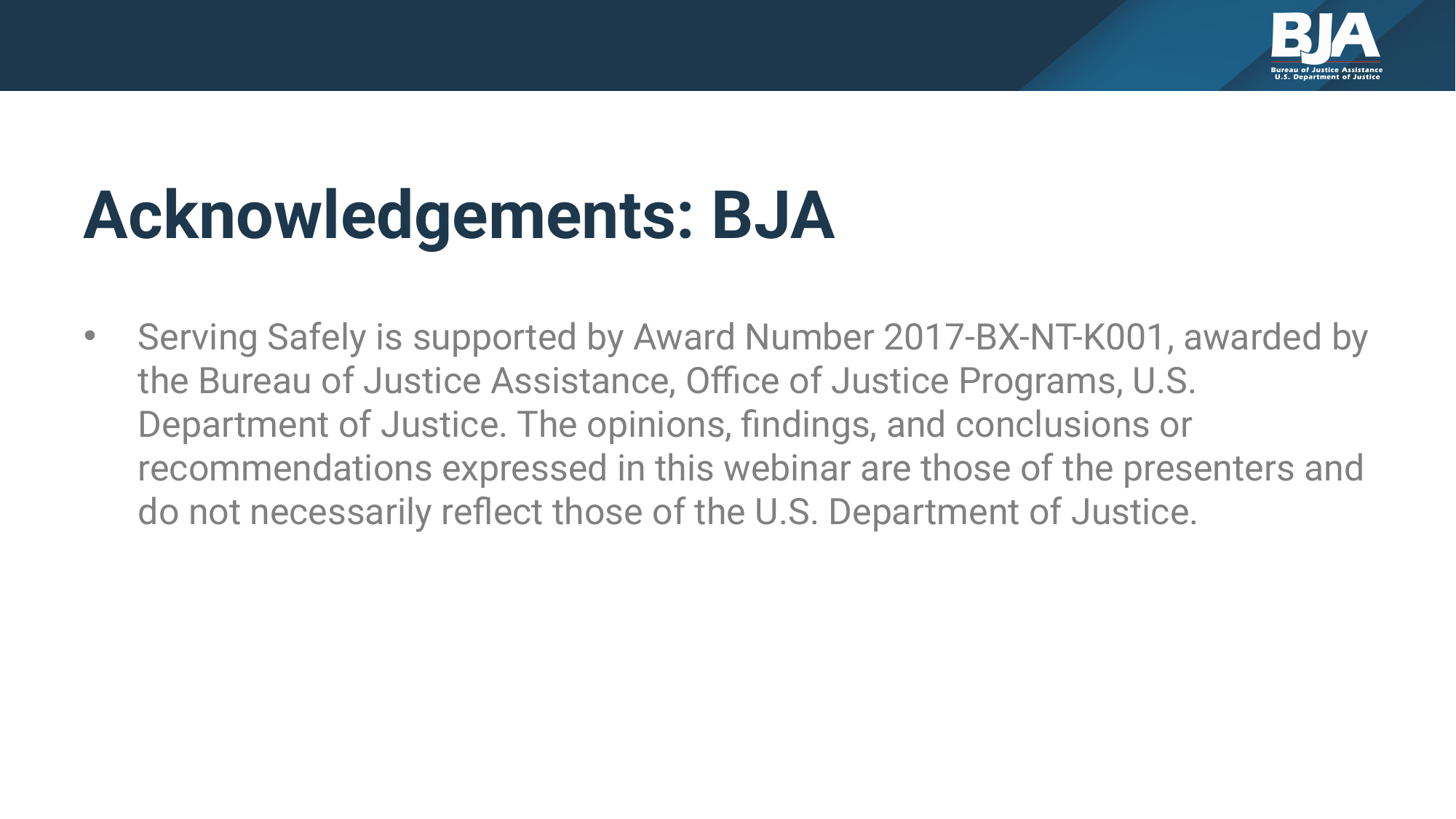

# Acknowledgements: BJA
Serving Safely is supported by Award Number 2017-BX-NT-K001, awarded by the Bureau of Justice Assistance, Office of Justice Programs, U.S. Department of Justice. The opinions, findings, and conclusions or recommendations expressed in this webinar are those of the presenters and do not necessarily reflect those of the U.S. Department of Justice.